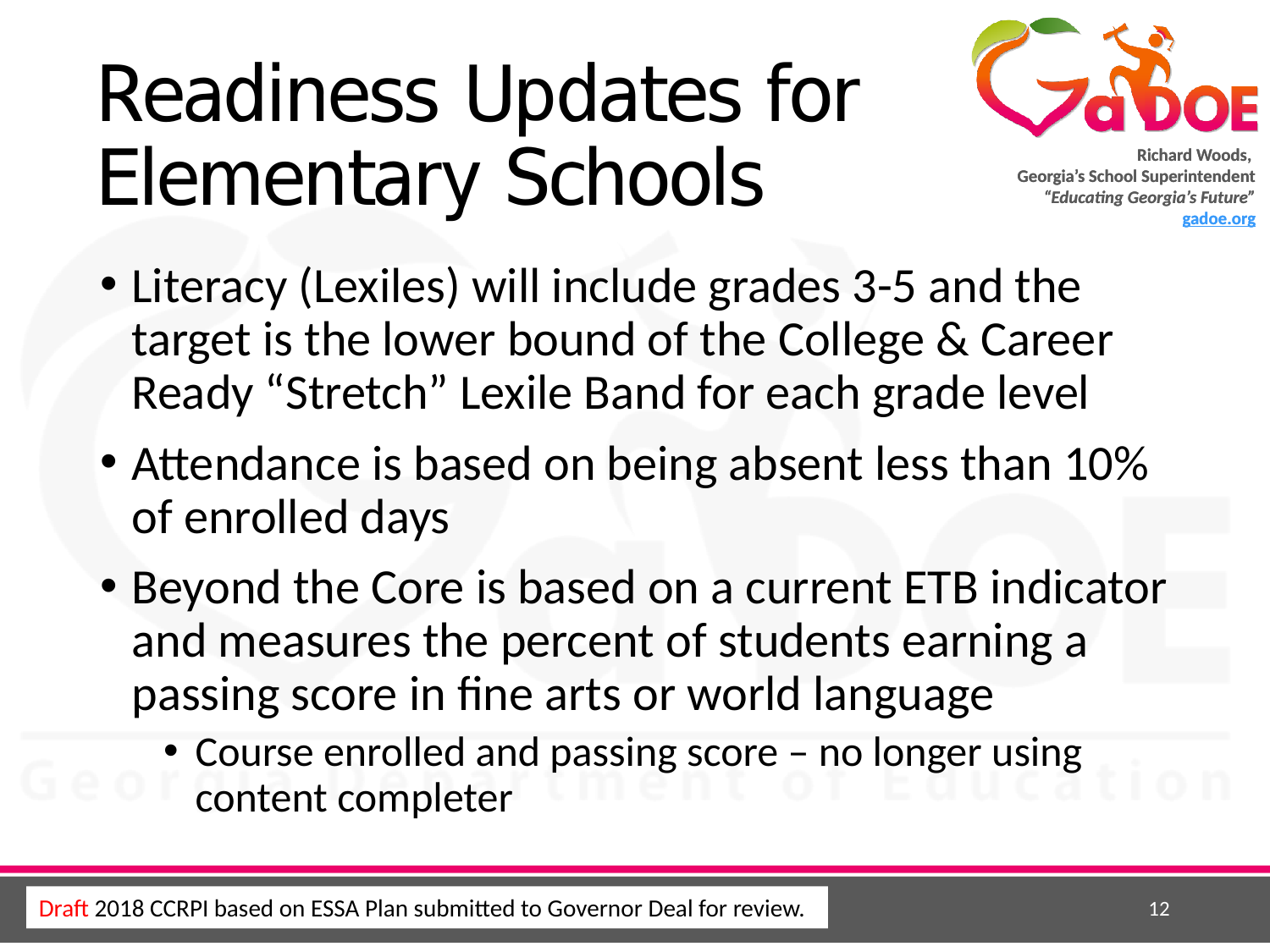

# Readiness Updates for Elementary Schools
Literacy (Lexiles) will include grades 3-5 and the target is the lower bound of the College & Career Ready “Stretch” Lexile Band for each grade level
Attendance is based on being absent less than 10% of enrolled days
Beyond the Core is based on a current ETB indicator and measures the percent of students earning a passing score in fine arts or world language
Course enrolled and passing score – no longer using content completer
12
Draft 2018 CCRPI based on ESSA Plan submitted to Governor Deal for review.